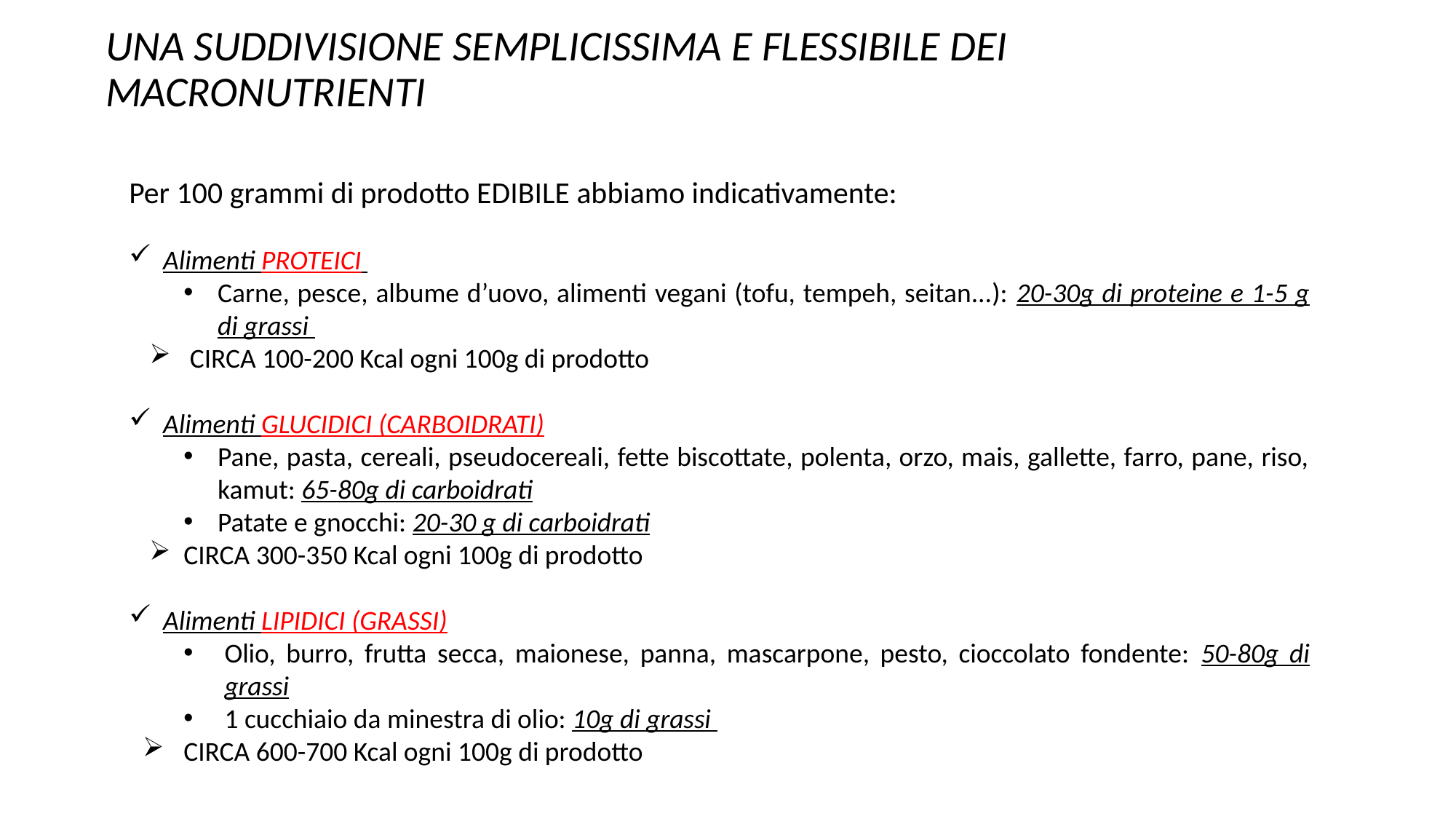

# UNA SUDDIVISIONE SEMPLICISSIMA E FLESSIBILE DEI MACRONUTRIENTI
Per 100 grammi di prodotto EDIBILE abbiamo indicativamente:

Alimenti PROTEICI
Carne, pesce, albume d’uovo, alimenti vegani (tofu, tempeh, seitan...): 20-30g di proteine e 1-5 g di grassi
 CIRCA 100-200 Kcal ogni 100g di prodotto

Alimenti GLUCIDICI (CARBOIDRATI)
Pane, pasta, cereali, pseudocereali, fette biscottate, polenta, orzo, mais, gallette, farro, pane, riso, kamut: 65-80g di carboidrati
Patate e gnocchi: 20-30 g di carboidrati
CIRCA 300-350 Kcal ogni 100g di prodotto

Alimenti LIPIDICI (GRASSI)
Olio, burro, frutta secca, maionese, panna, mascarpone, pesto, cioccolato fondente: 50-80g di grassi
1 cucchiaio da minestra di olio: 10g di grassi
CIRCA 600-700 Kcal ogni 100g di prodotto